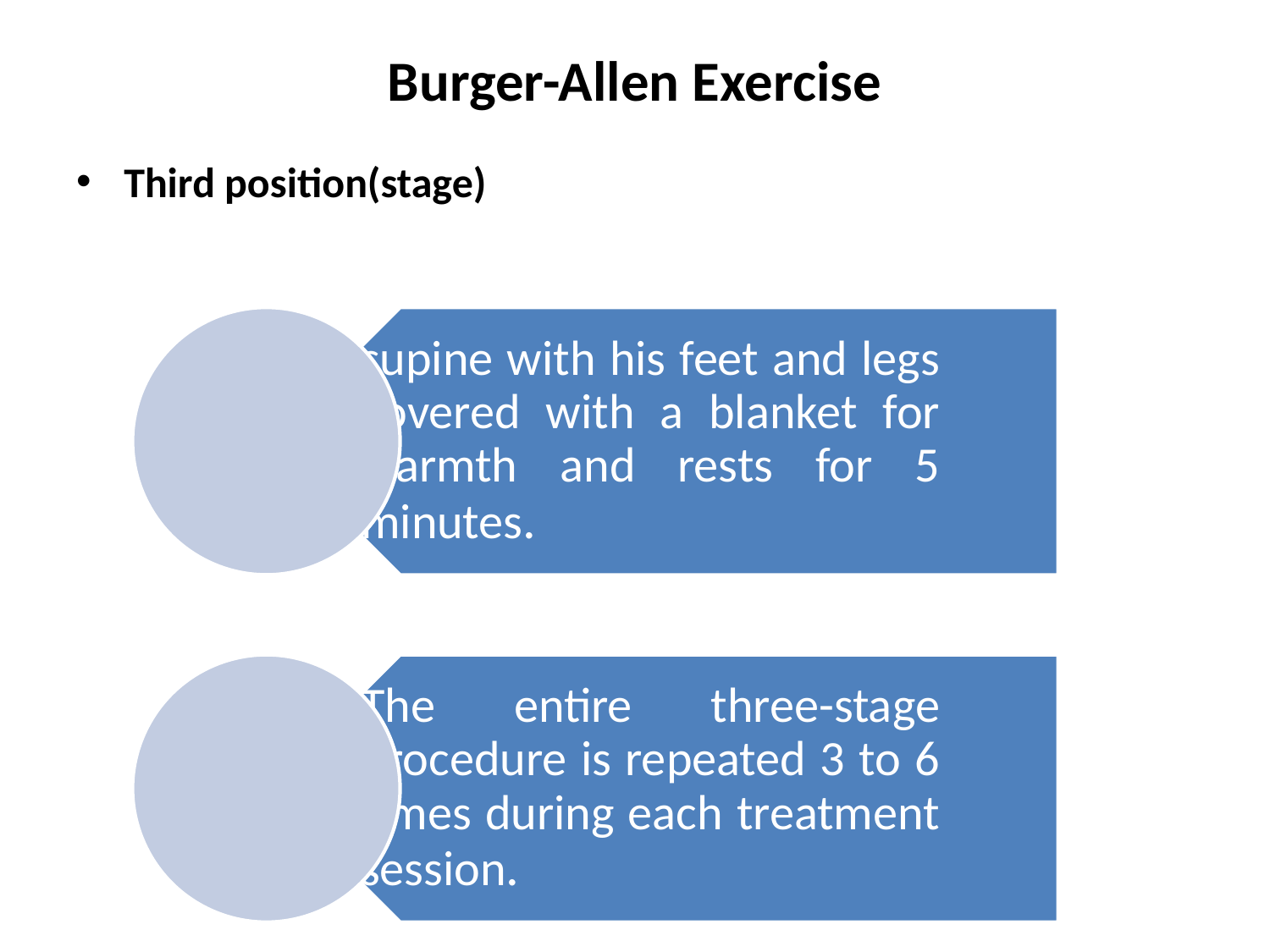

# Burger-Allen Exercise
Third position(stage)
supine with his feet and legs covered with a blanket for warmth and rests for 5 minutes.
The entire three-stage procedure is repeated 3 to 6 times during each treatment session.